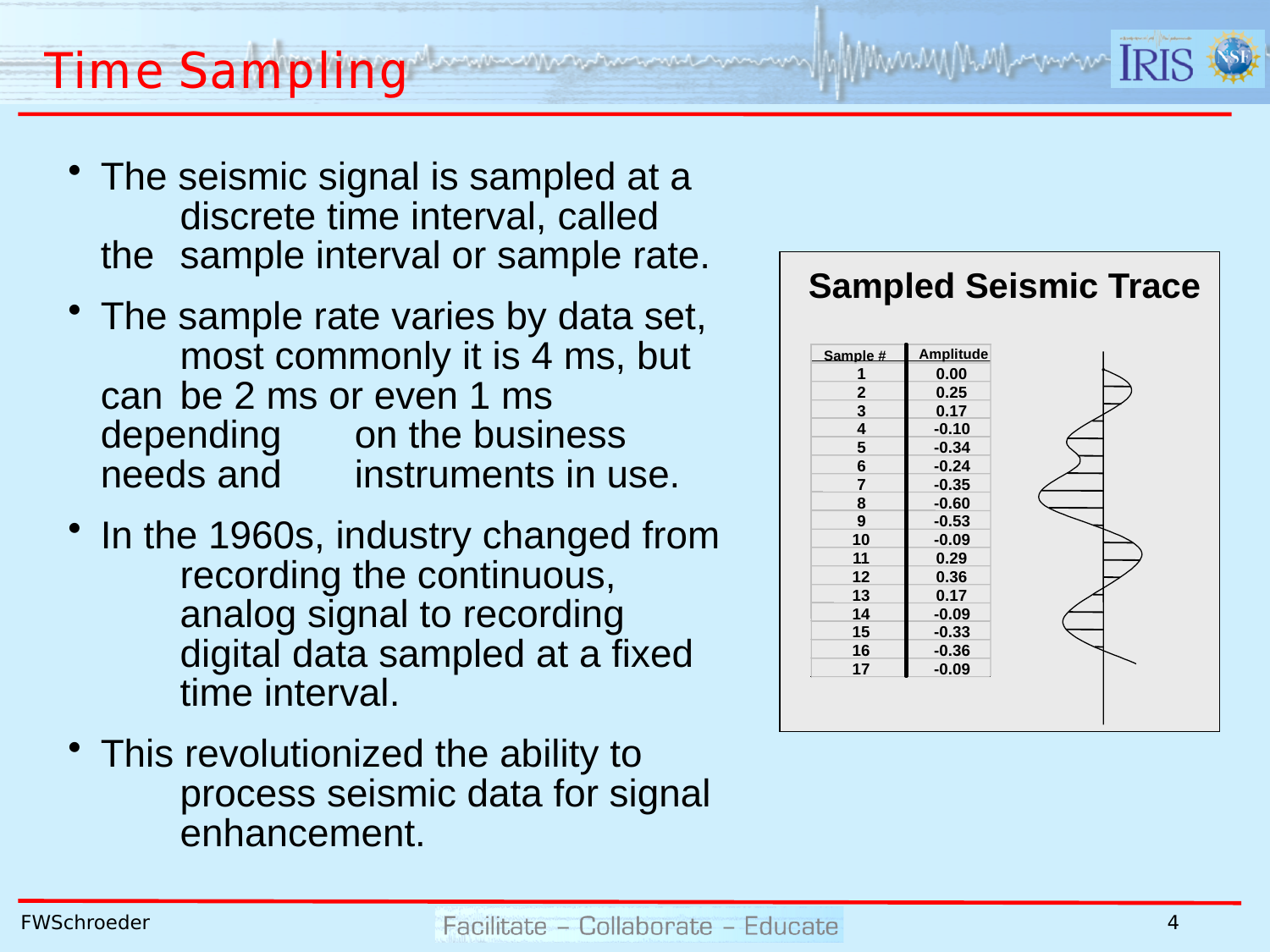

# Time Sampling
The seismic signal is sampled at a 	discrete time interval, called the 	sample interval or sample rate.
The sample rate varies by data set, 	most commonly it is 4 ms, but can 	be 2 ms or even 1 ms depending 	on the business needs and 	instruments in use.
In the 1960s, industry changed from 	recording the continuous, 	analog signal to recording 	digital data sampled at a fixed 	time interval.
This revolutionized the ability to 	process seismic data for signal 	enhancement.

Sampled Seismic Trace

 Sample #
Amplitude

1
0.00

2
0.25

3
0.17

4
-0.10

5
-0.34

6
-0.24

7
-0.35

8
-0.60

9
-0.53

10
-0.09

11
0.29

12
0.36

13
0.17

14
-0.09

15
-0.33

16
-0.36

17
-0.09